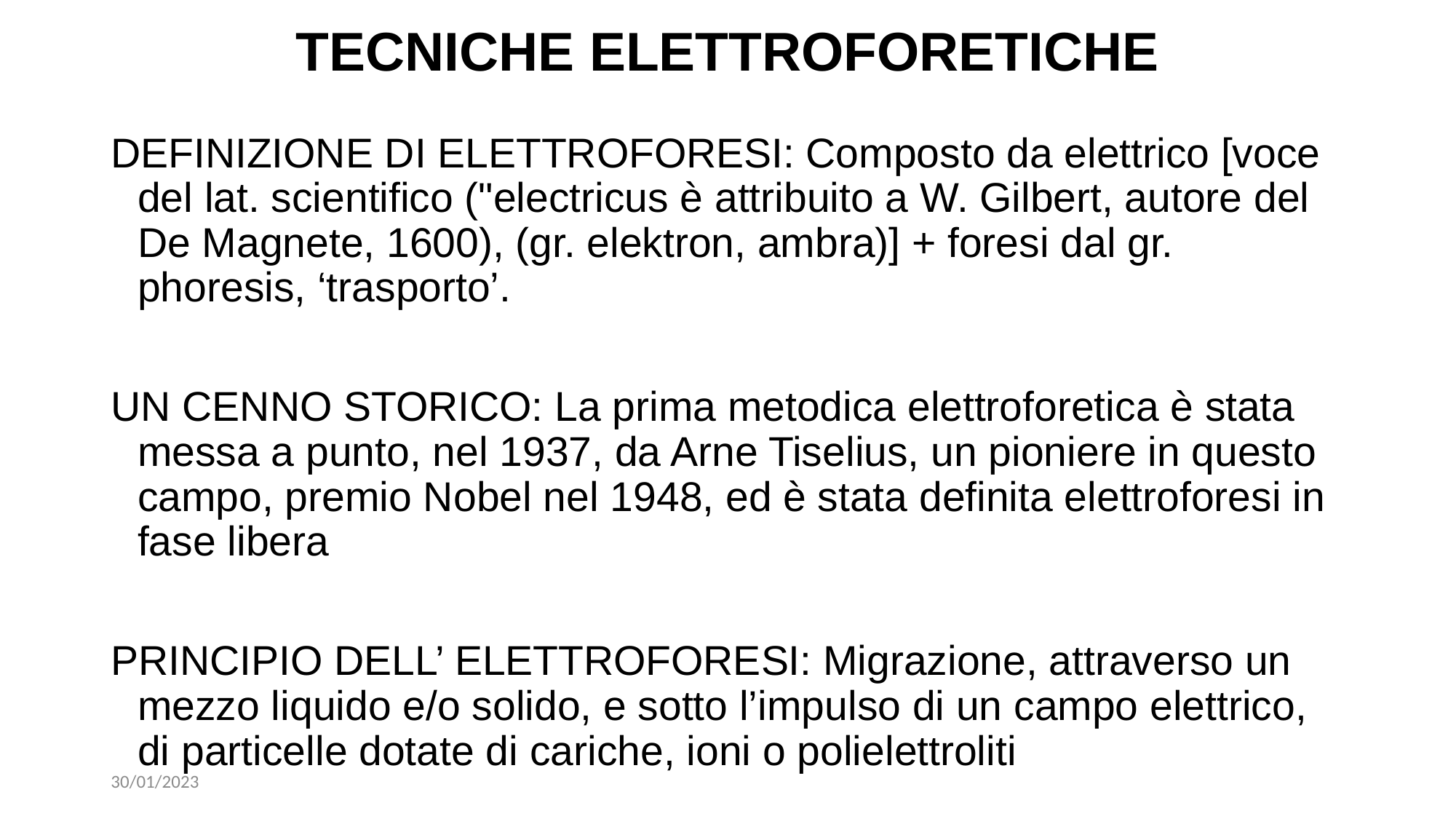

# TECNICHE ELETTROFORETICHE
DEFINIZIONE DI ELETTROFORESI: Composto da elettrico [voce del lat. scientifico ("electricus è attribuito a W. Gilbert, autore del De Magnete, 1600), (gr. elektron, ambra)] + foresi dal gr. phoresis, ‘trasporto’.

UN CENNO STORICO: La prima metodica elettroforetica è stata messa a punto, nel 1937, da Arne Tiselius, un pioniere in questo campo, premio Nobel nel 1948, ed è stata definita elettroforesi in fase libera

PRINCIPIO DELL’ ELETTROFORESI: Migrazione, attraverso un mezzo liquido e/o solido, e sotto l’impulso di un campo elettrico, di particelle dotate di cariche, ioni o polielettroliti

30/01/2023